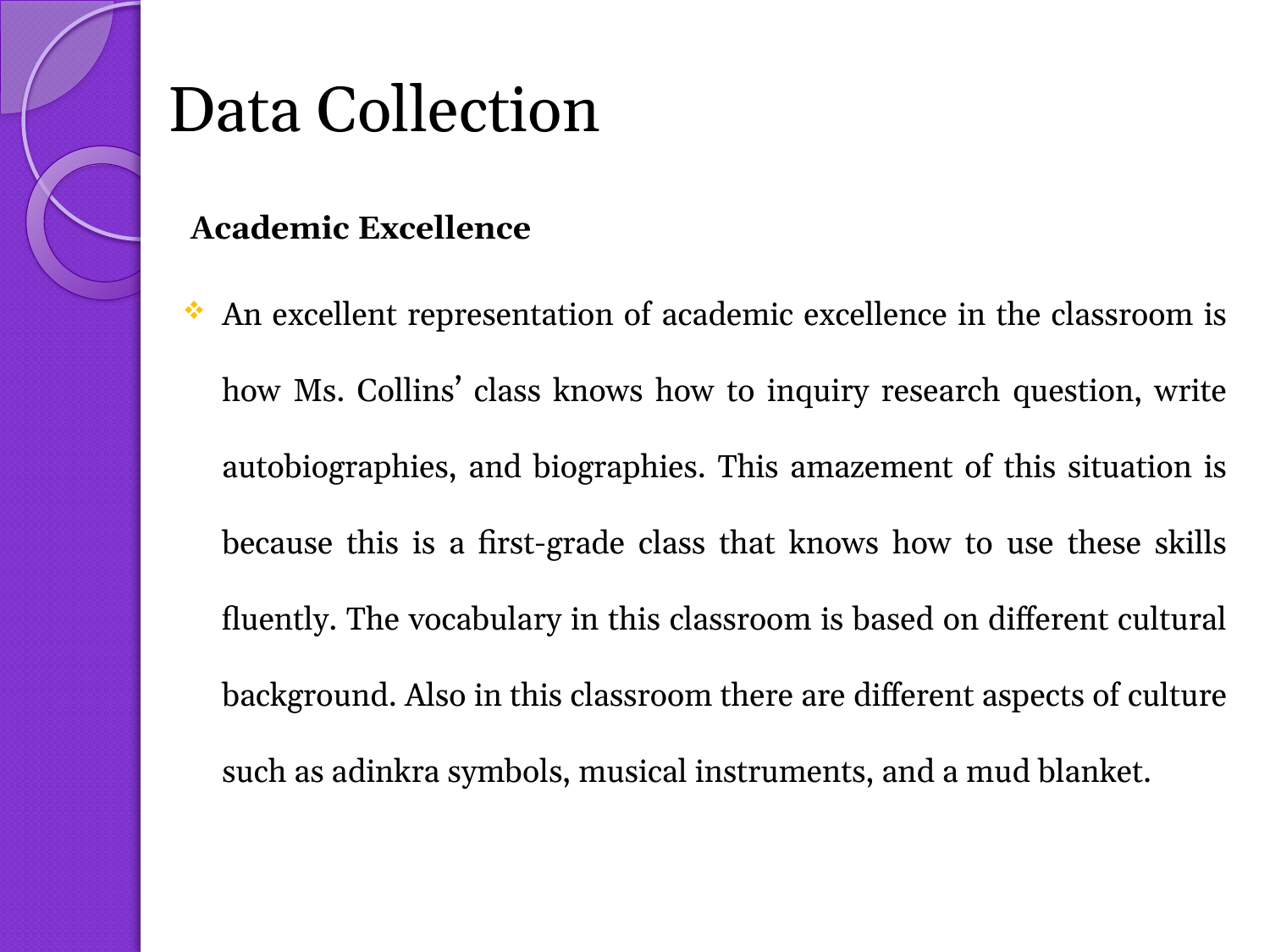

# Data Collection
 Academic Excellence
An excellent representation of academic excellence in the classroom is how Ms. Collins’ class knows how to inquiry research question, write autobiographies, and biographies. This amazement of this situation is because this is a first-grade class that knows how to use these skills fluently. The vocabulary in this classroom is based on different cultural background. Also in this classroom there are different aspects of culture such as adinkra symbols, musical instruments, and a mud blanket.